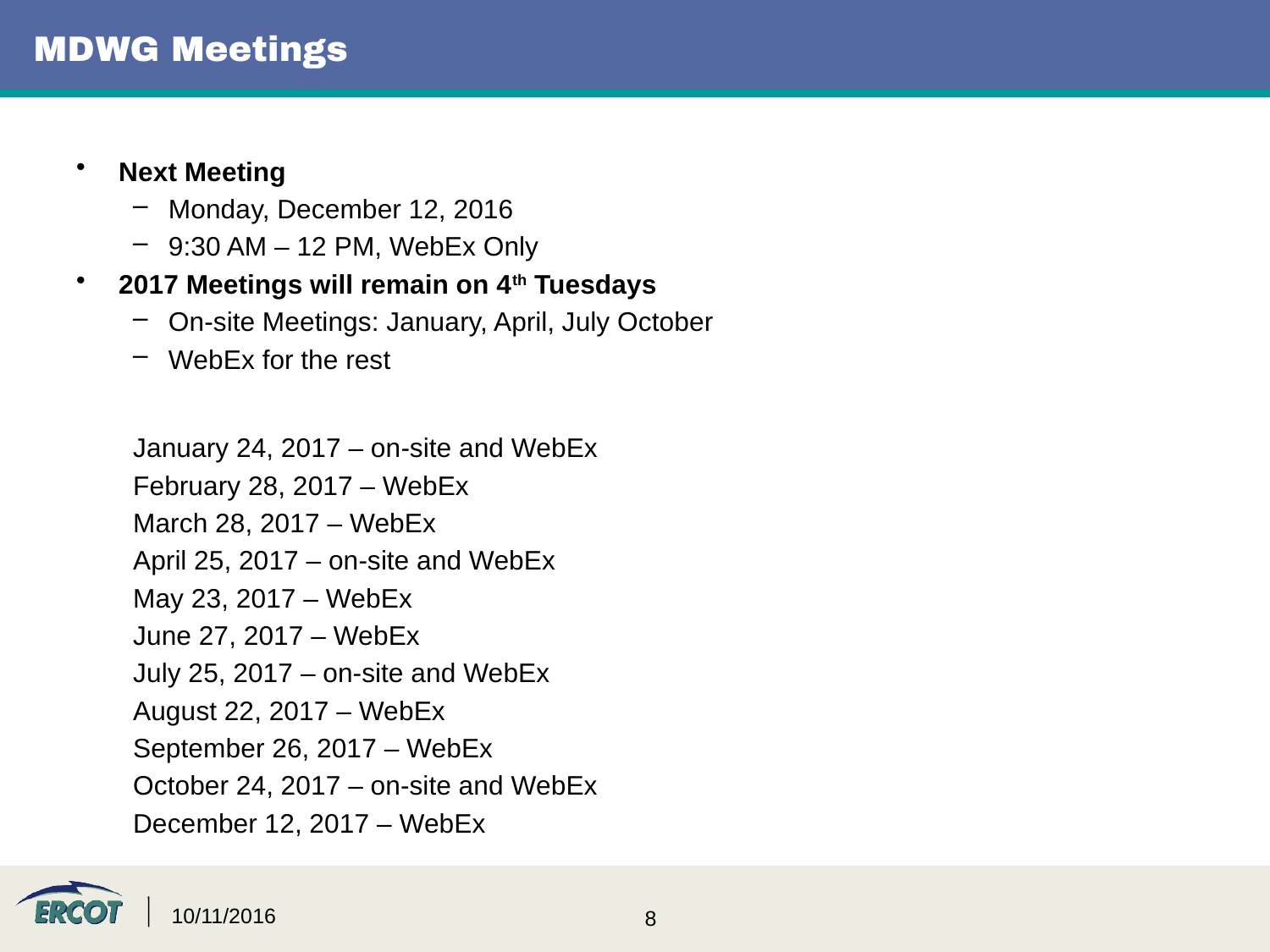

# MDWG Meetings
Next Meeting
Monday, December 12, 2016
9:30 AM – 12 PM, WebEx Only
2017 Meetings will remain on 4th Tuesdays
On-site Meetings: January, April, July October
WebEx for the rest

January 24, 2017 – on-site and WebEx
February 28, 2017 – WebEx
March 28, 2017 – WebEx
April 25, 2017 – on-site and WebEx
May 23, 2017 – WebEx
June 27, 2017 – WebEx
July 25, 2017 – on-site and WebEx
August 22, 2017 – WebEx
September 26, 2017 – WebEx
October 24, 2017 – on-site and WebEx
December 12, 2017 – WebEx

10/11/2016